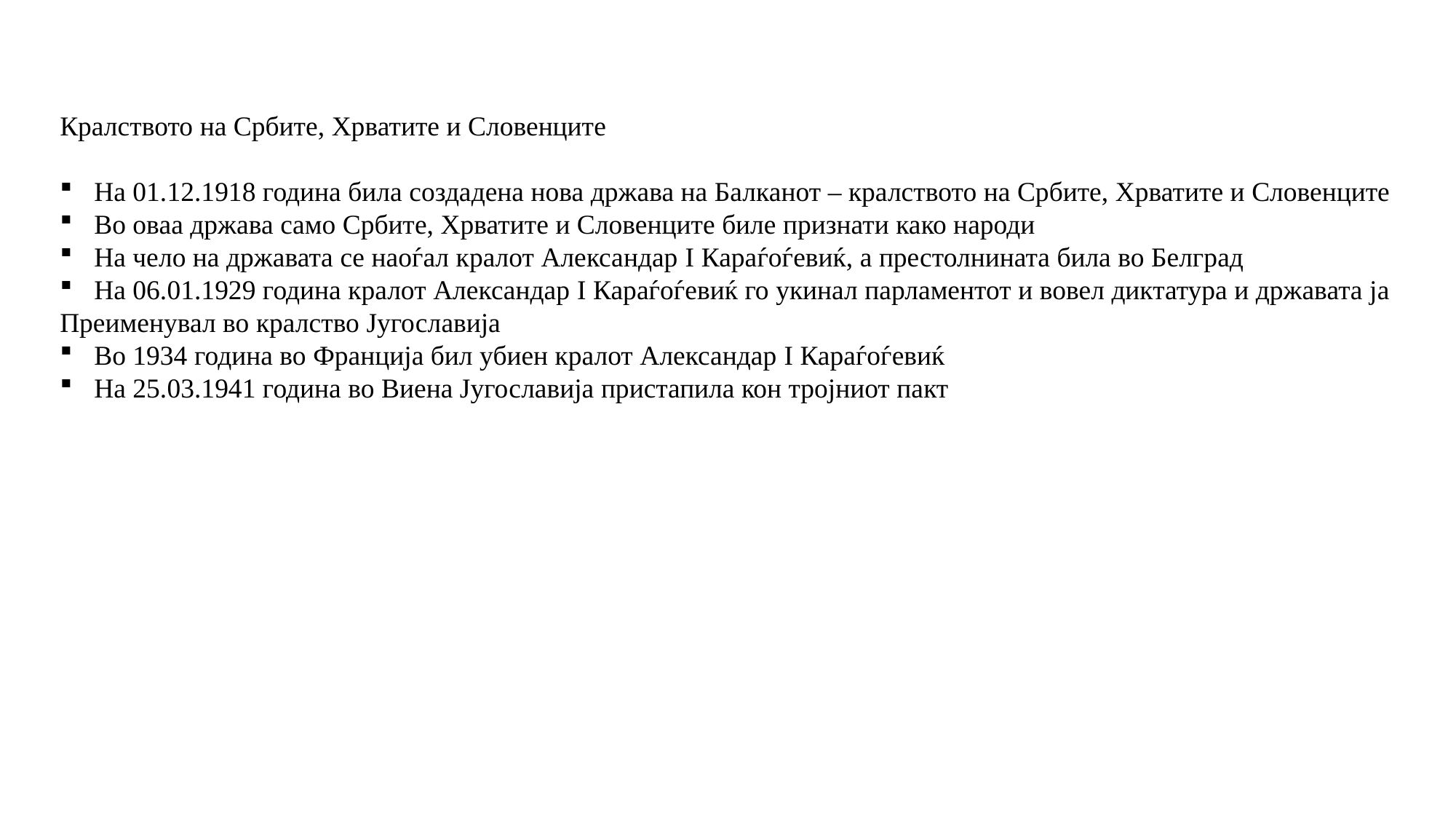

Кралството на Србите, Хрватите и Словенците

На 01.12.1918 година била создадена нова држава на Балканот – кралството на Србите, Хрватите и Словенците
Во оваа држава само Србите, Хрватите и Словенците биле признати како народи
На чело на државата се наоѓал кралот Александар I Караѓоѓевиќ, а престолнината била во Белград
На 06.01.1929 година кралот Александар I Караѓоѓевиќ го укинал парламентот и вовел диктатура и државата ја
Преименувал во кралство Југославија
Во 1934 година во Франција бил убиен кралот Александар I Караѓоѓевиќ
На 25.03.1941 година во Виена Југославија пристапила кон тројниот пакт